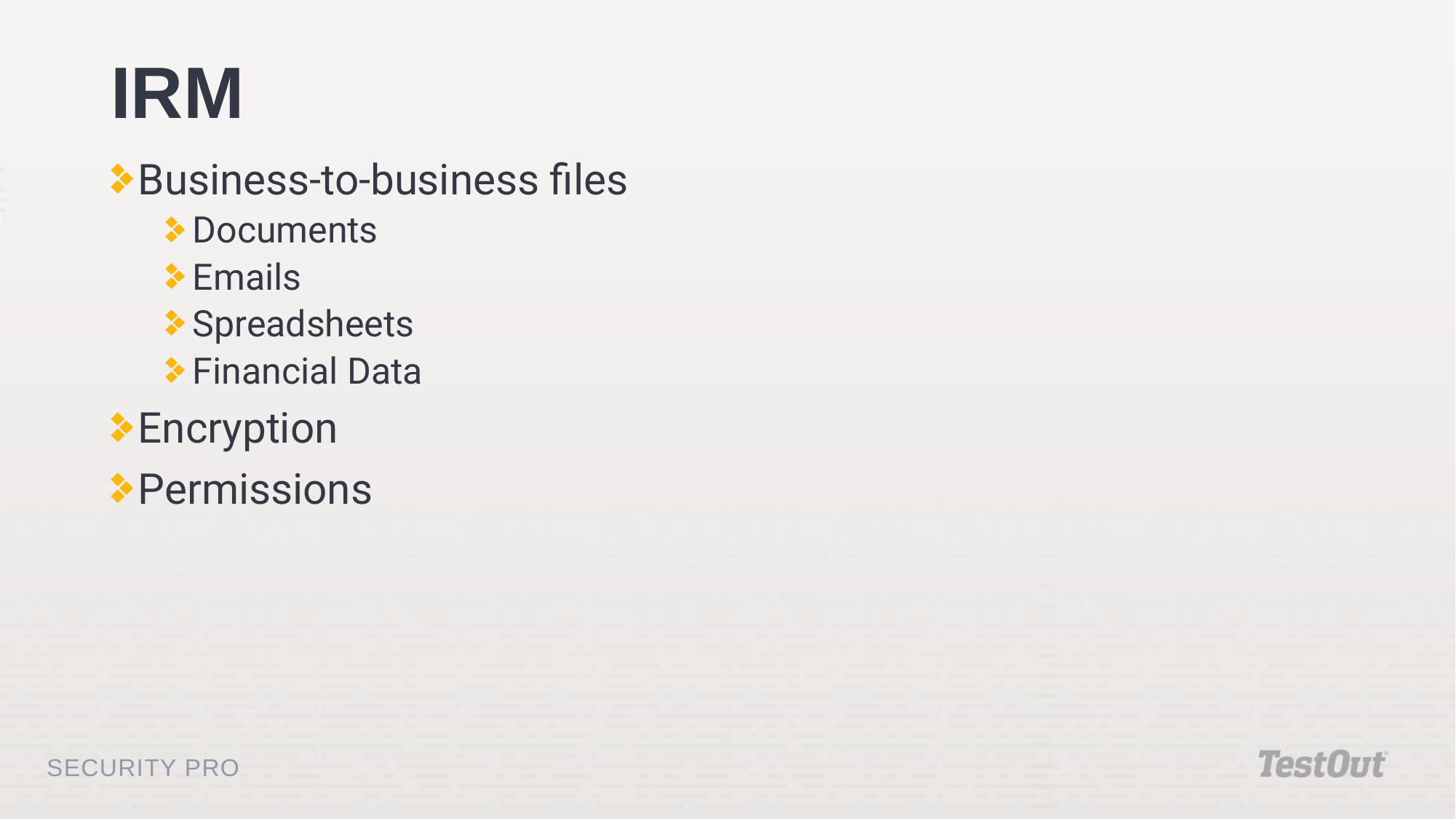

# IRM
Business-to-business files
Documents
Emails
Spreadsheets
Financial Data
Encryption
Permissions
Security Pro